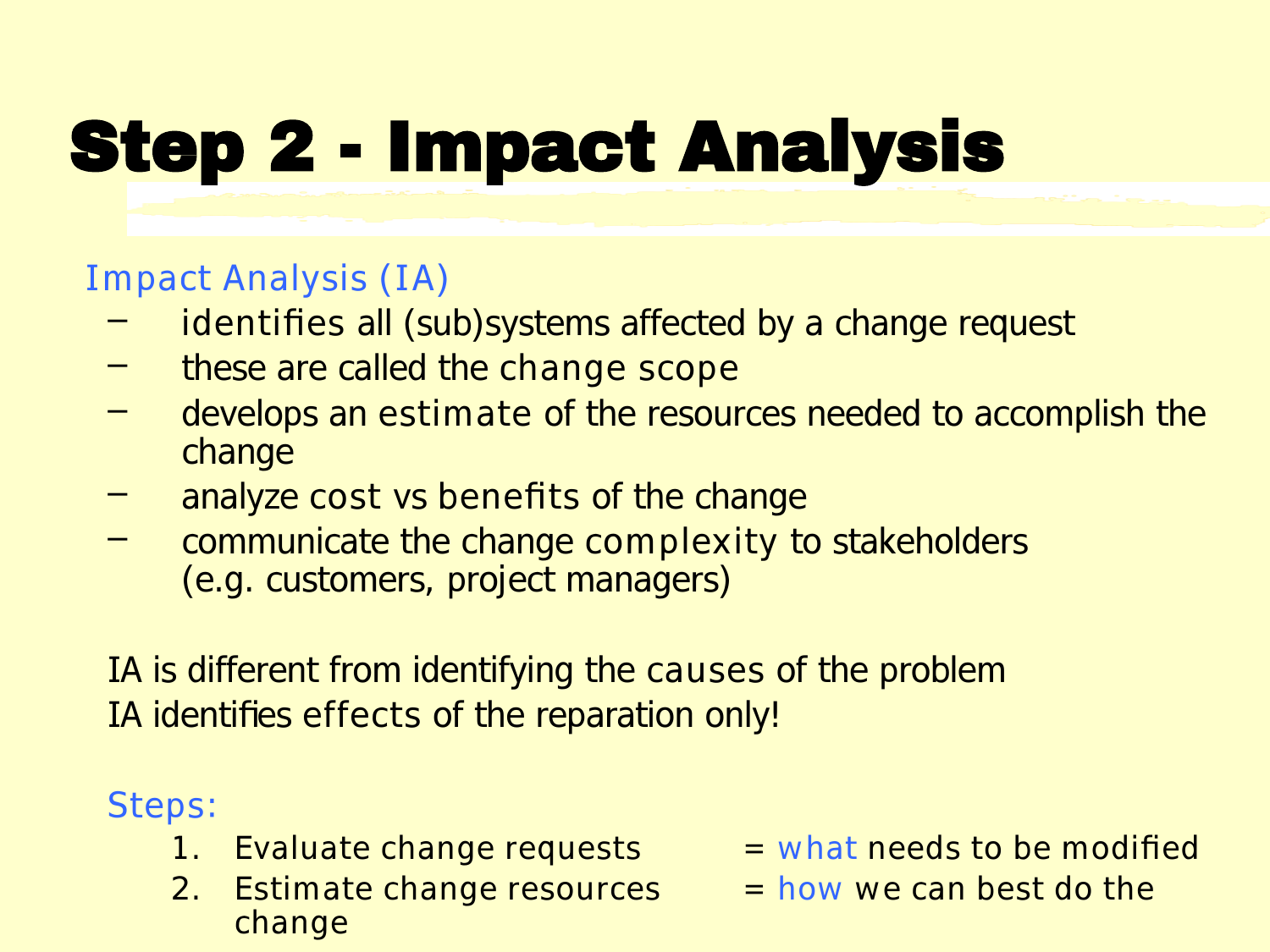

# Step 2 - Impact Analysis
    Impact Analysis (IA)
identifies all (sub)systems affected by a change request
these are called the change scope
develops an estimate of the resources needed to accomplish the change
analyze cost vs benefits of the change
communicate the change complexity to stakeholders
(e.g. customers, project managers)

IA is different from identifying the causes of the problem
IA identifies effects of the reparation only!

Steps:
Evaluate change requests	= what needs to be modified
Estimate change resources	= how we can best do the change